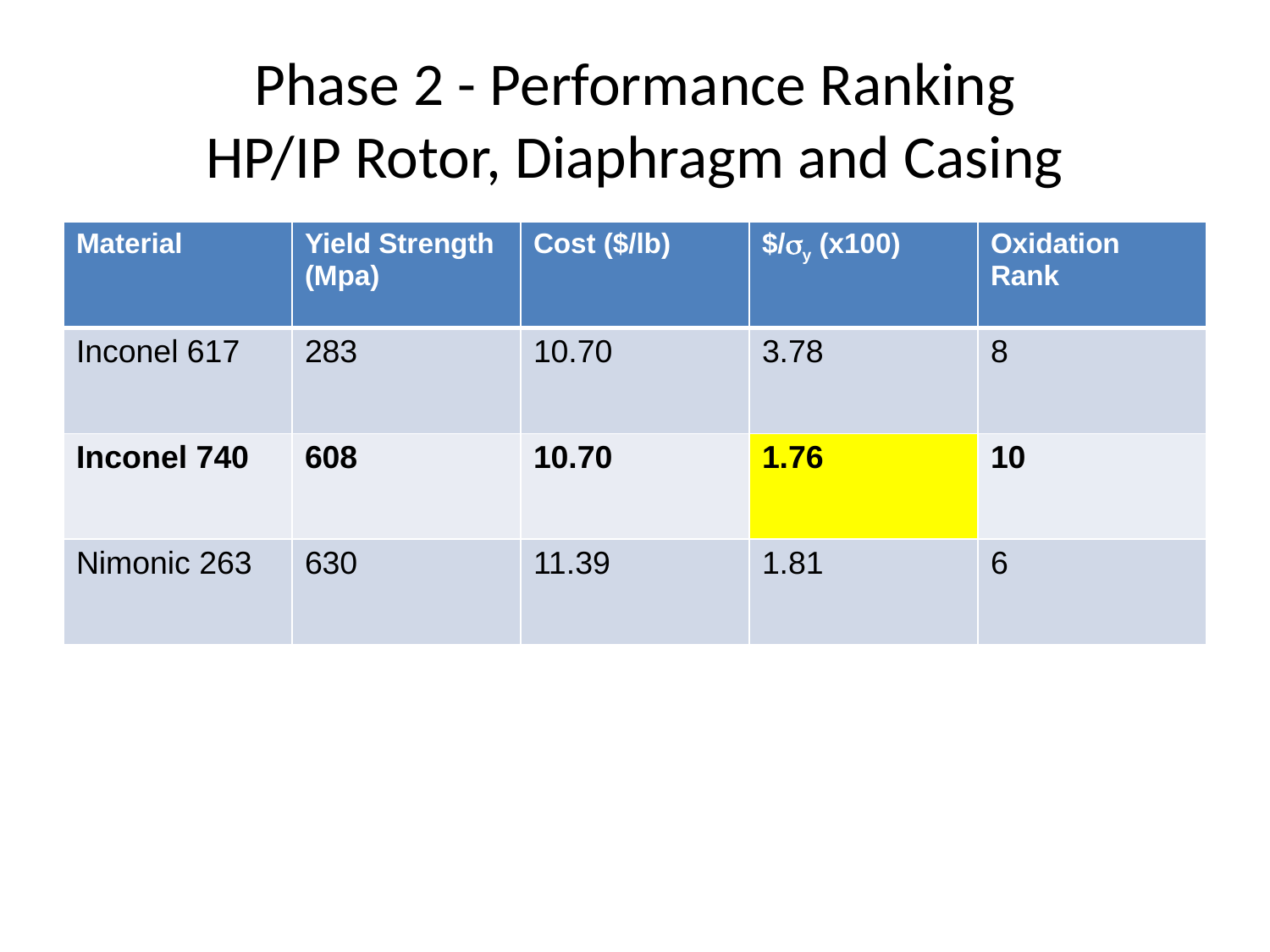

# Phase 2 - Performance Ranking HP/IP Rotor, Diaphragm and Casing
| Material | Yield Strength (Mpa) | Cost ($/lb) | $/σy (x100) | Oxidation Rank |
| --- | --- | --- | --- | --- |
| Inconel 617 | 283 | 10.70 | 3.78 | 8 |
| Inconel 740 | 608 | 10.70 | 1.76 | 10 |
| Nimonic 263 | 630 | 11.39 | 1.81 | 6 |